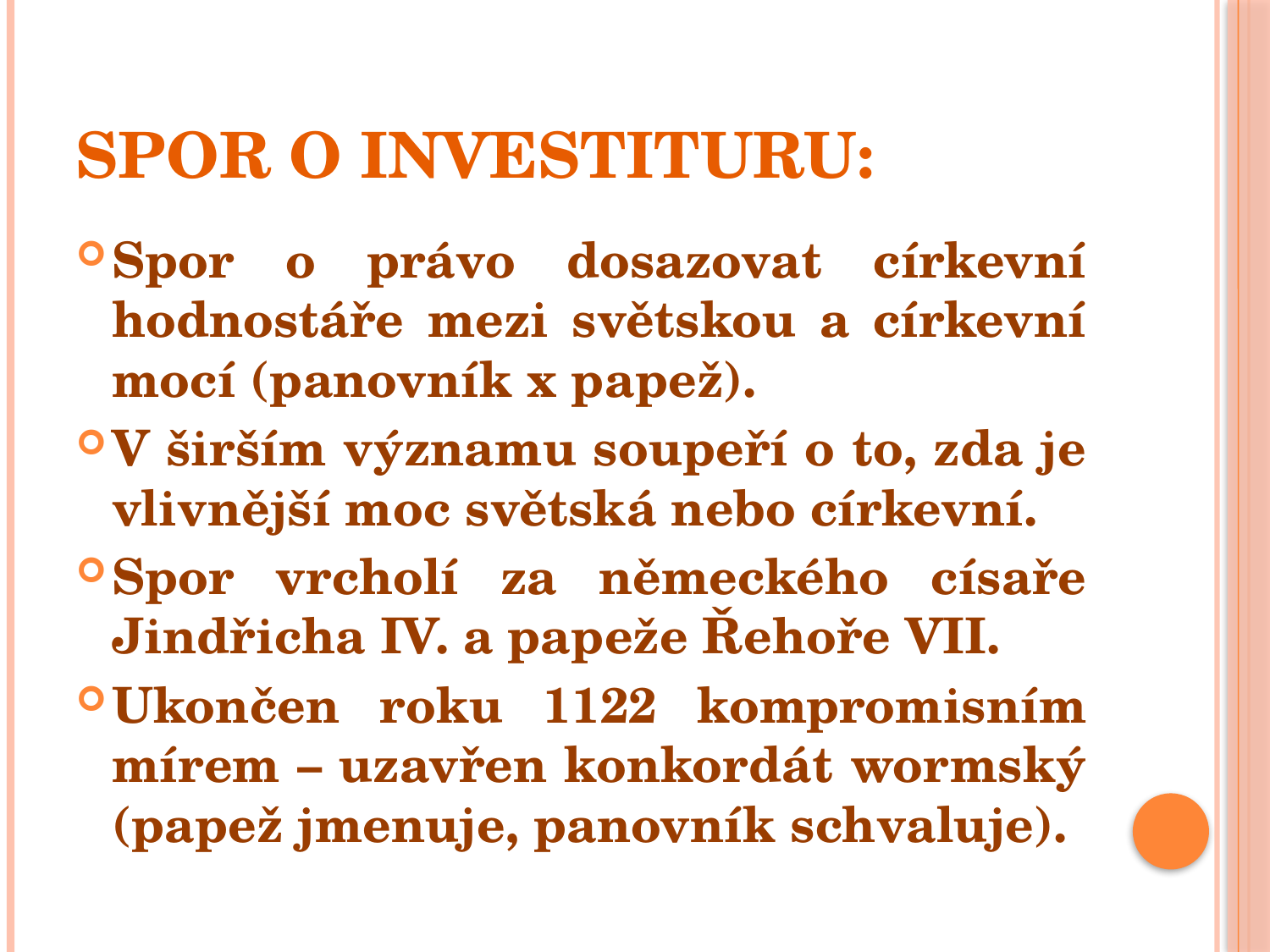

# Spor o investituru:
Spor o právo dosazovat církevní hodnostáře mezi světskou a církevní mocí (panovník x papež).
V širším významu soupeří o to, zda je vlivnější moc světská nebo církevní.
Spor vrcholí za německého císaře Jindřicha IV. a papeže Řehoře VII.
Ukončen roku 1122 kompromisním mírem – uzavřen konkordát wormský (papež jmenuje, panovník schvaluje).